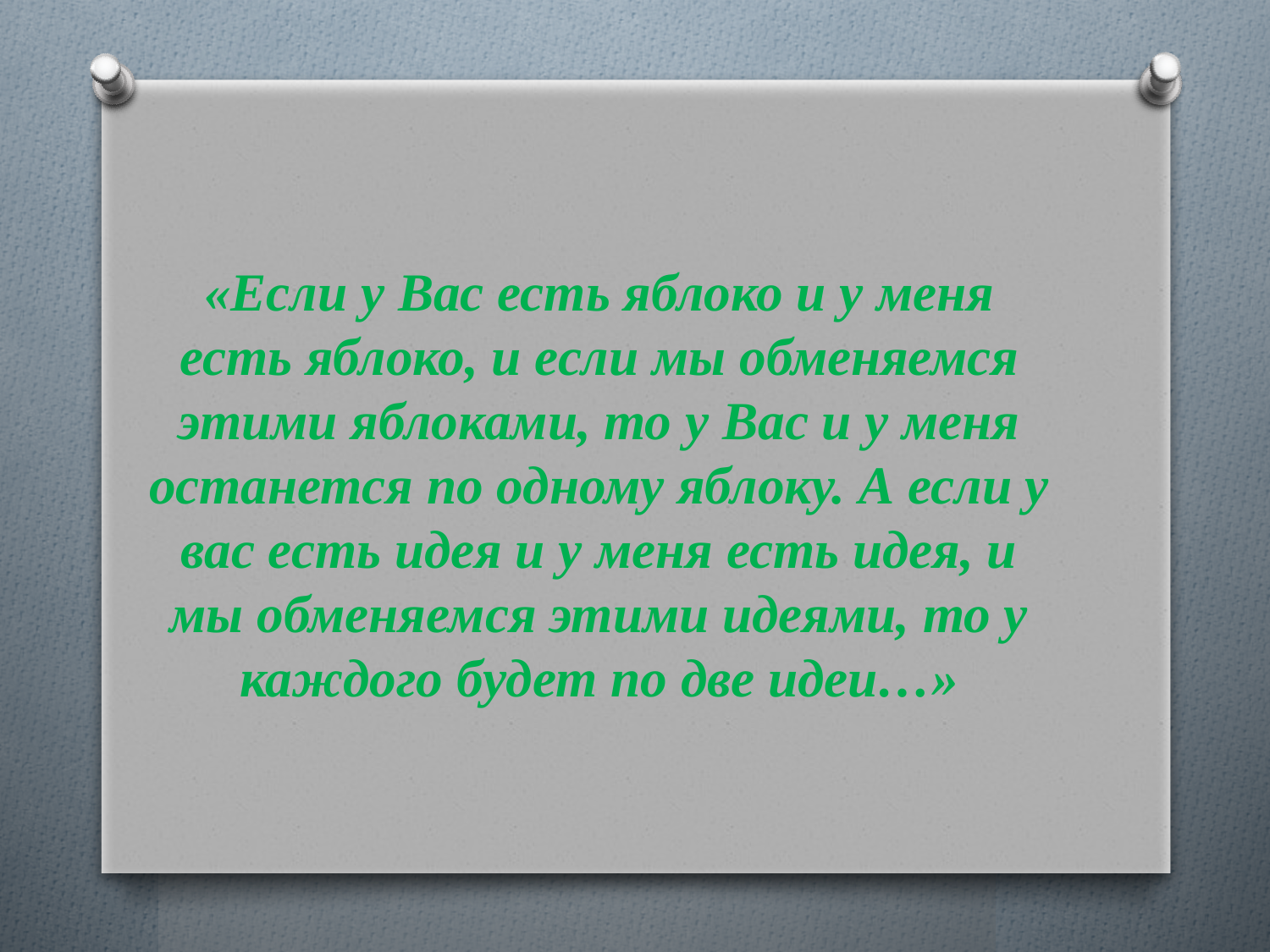

#

«Если у Вас есть яблоко и у меня есть яблоко, и если мы обменяемся этими яблоками, то у Вас и у меня останется по одному яблоку. А если у вас есть идея и у меня есть идея, и мы обменяемся этими идеями, то у каждого будет по две идеи…»